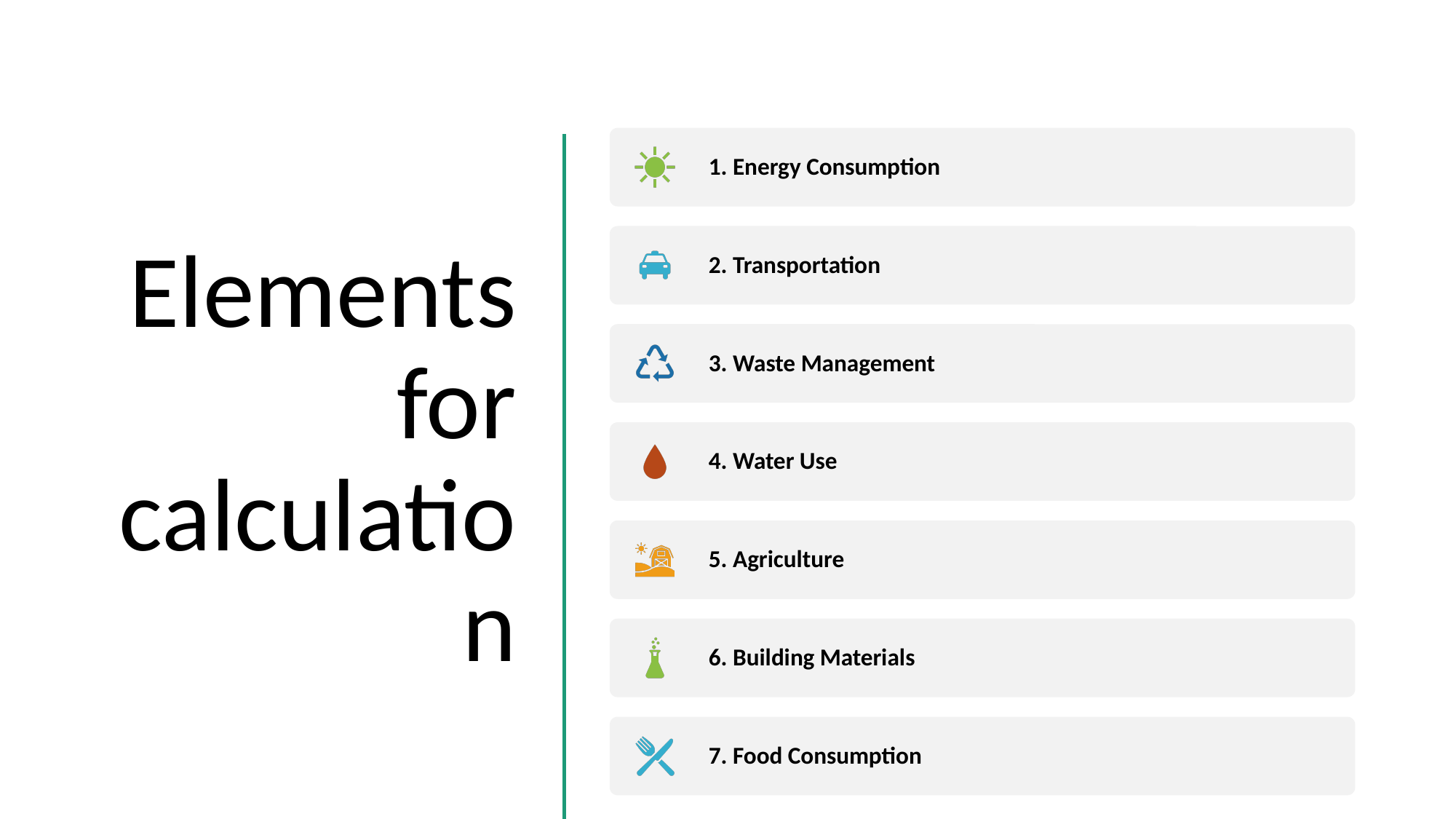

# Elements for calculation
1. Energy Consumption
2. Transportation
3. Waste Management
4. Water Use
5. Agriculture
6. Building Materials
7. Food Consumption